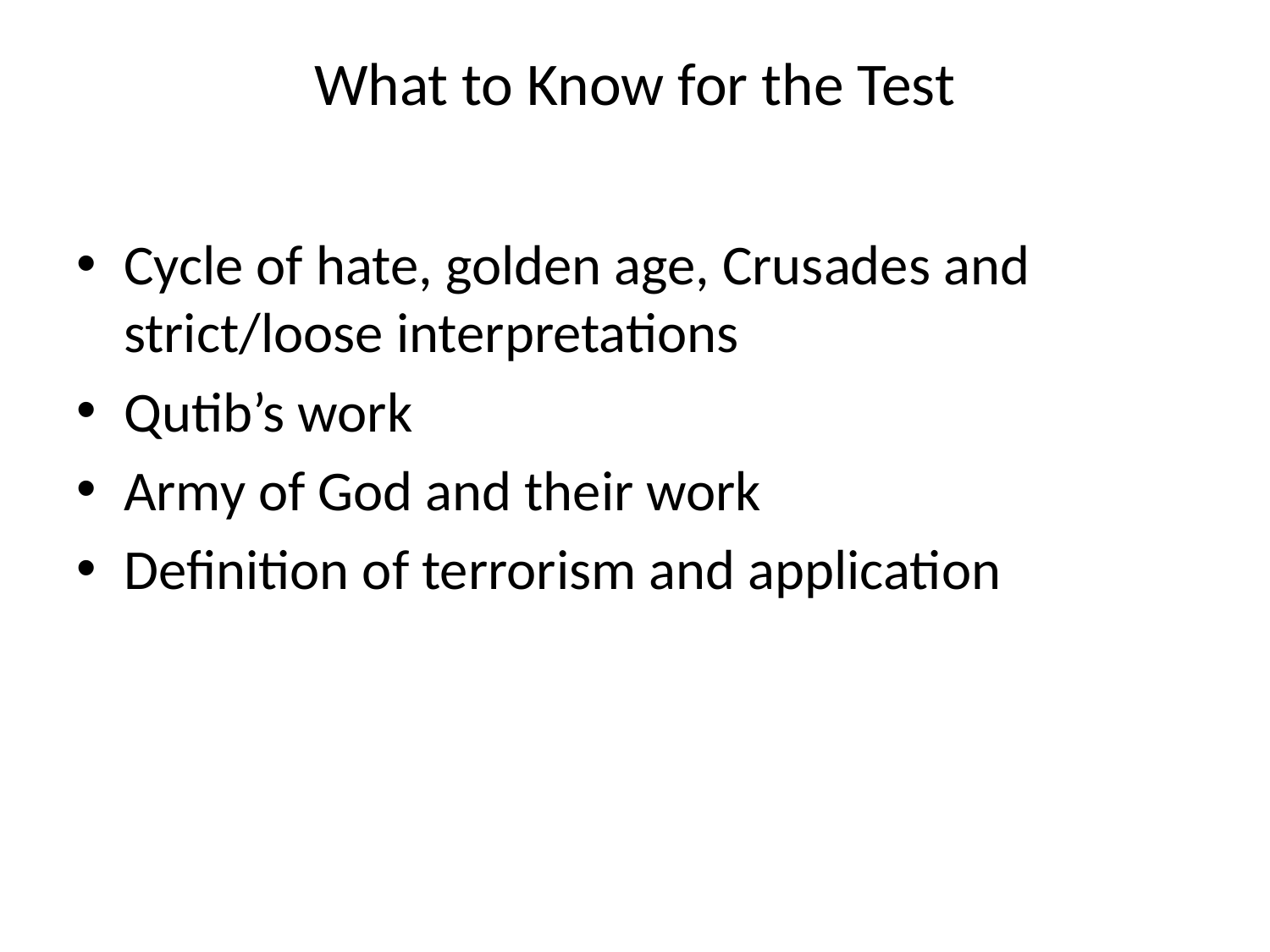

# What to Know for the Test
Cycle of hate, golden age, Crusades and strict/loose interpretations
Qutib’s work
Army of God and their work
Definition of terrorism and application